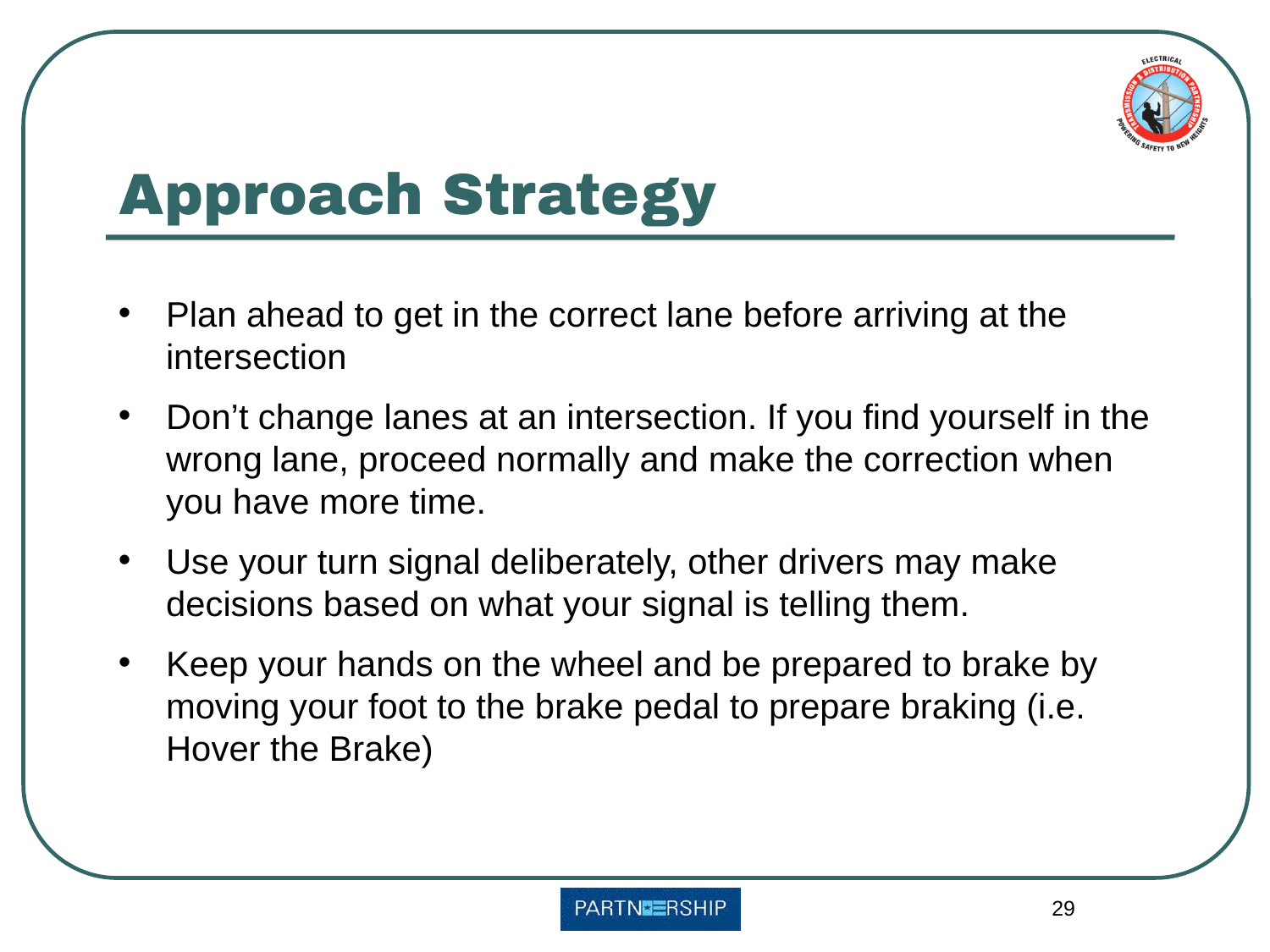

# Approach Strategy
Plan ahead to get in the correct lane before arriving at the intersection
Don’t change lanes at an intersection. If you find yourself in the wrong lane, proceed normally and make the correction when you have more time.
Use your turn signal deliberately, other drivers may make decisions based on what your signal is telling them.
Keep your hands on the wheel and be prepared to brake by moving your foot to the brake pedal to prepare braking (i.e. Hover the Brake)

29